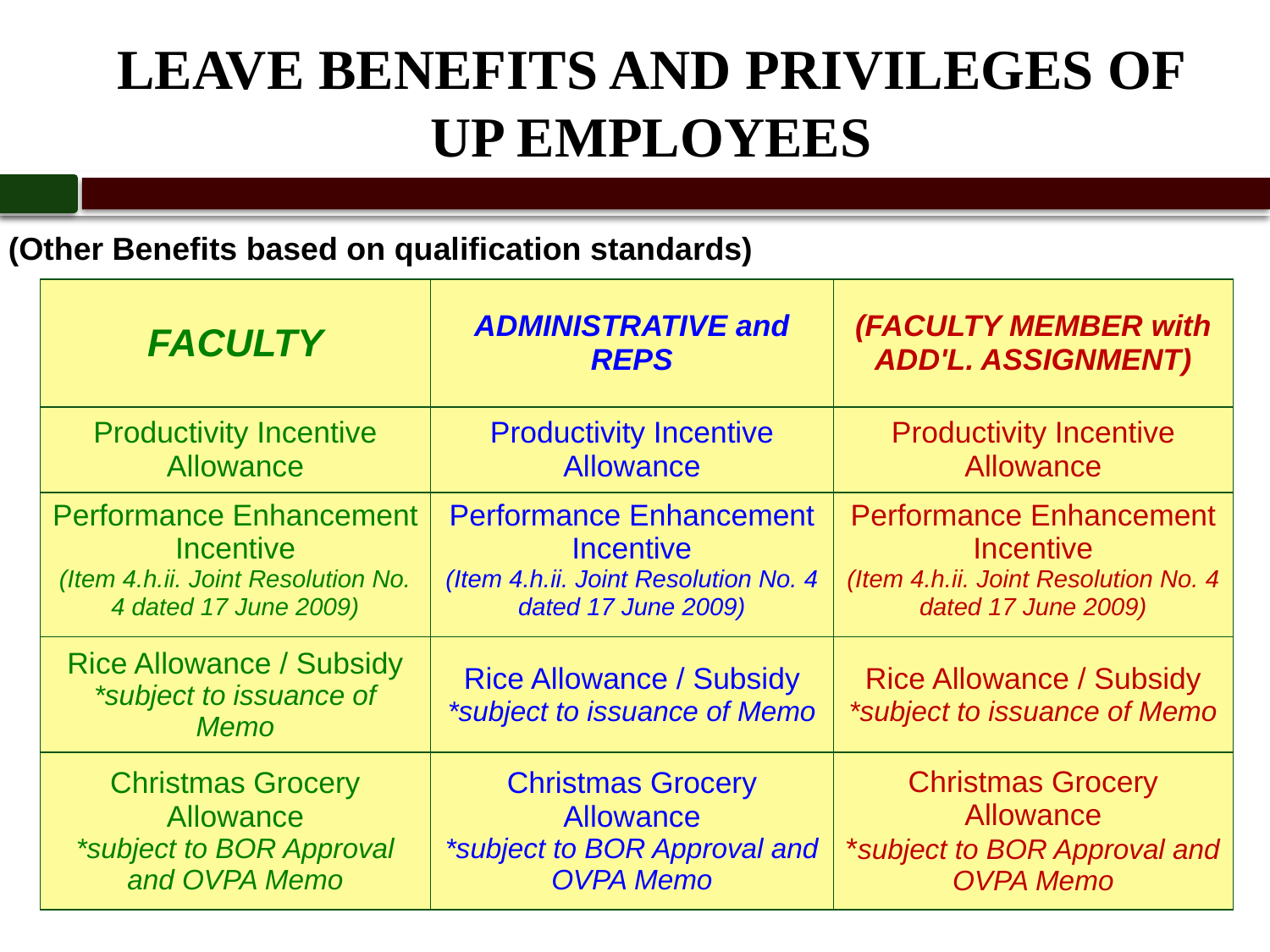

# LEAVE BENEFITS AND PRIVILEGES OF UP EMPLOYEES
(Other Benefits based on qualification standards)
| FACULTY | ADMINISTRATIVE and REPS | (FACULTY MEMBER with ADD'L. ASSIGNMENT) |
| --- | --- | --- |
| Productivity Incentive Allowance | Productivity Incentive Allowance | Productivity Incentive Allowance |
| Performance Enhancement Incentive (Item 4.h.ii. Joint Resolution No. 4 dated 17 June 2009) | Performance Enhancement Incentive (Item 4.h.ii. Joint Resolution No. 4 dated 17 June 2009) | Performance Enhancement Incentive (Item 4.h.ii. Joint Resolution No. 4 dated 17 June 2009) |
| Rice Allowance / Subsidy \*subject to issuance of Memo | Rice Allowance / Subsidy \*subject to issuance of Memo | Rice Allowance / Subsidy \*subject to issuance of Memo |
| Christmas Grocery Allowance \*subject to BOR Approval and OVPA Memo | Christmas Grocery Allowance \*subject to BOR Approval and OVPA Memo | Christmas Grocery Allowance \*subject to BOR Approval and OVPA Memo |